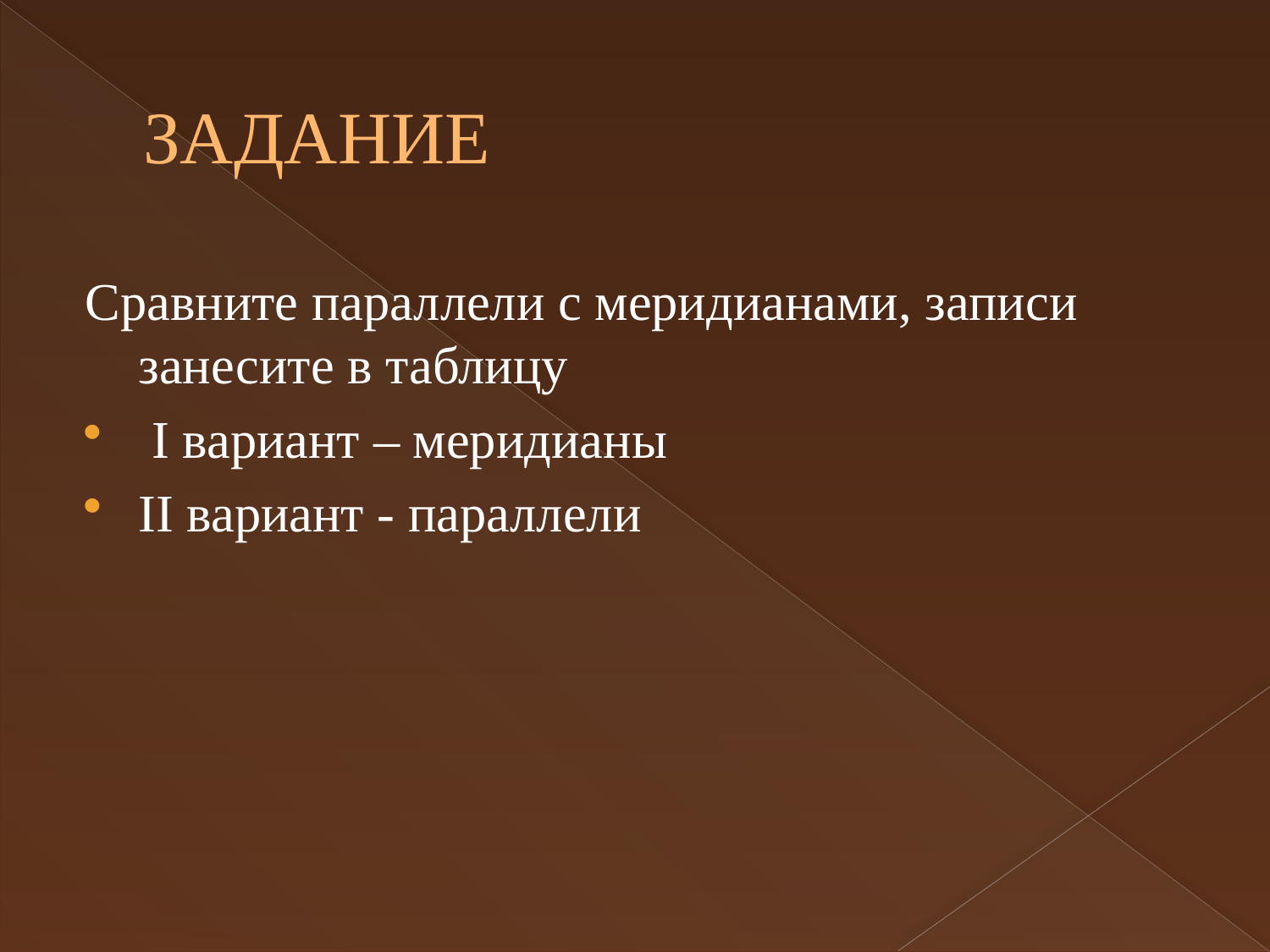

# ЗАДАНИЕ
Сравните параллели с меридианами, записи занесите в таблицу
 I вариант – меридианы
II вариант - параллели